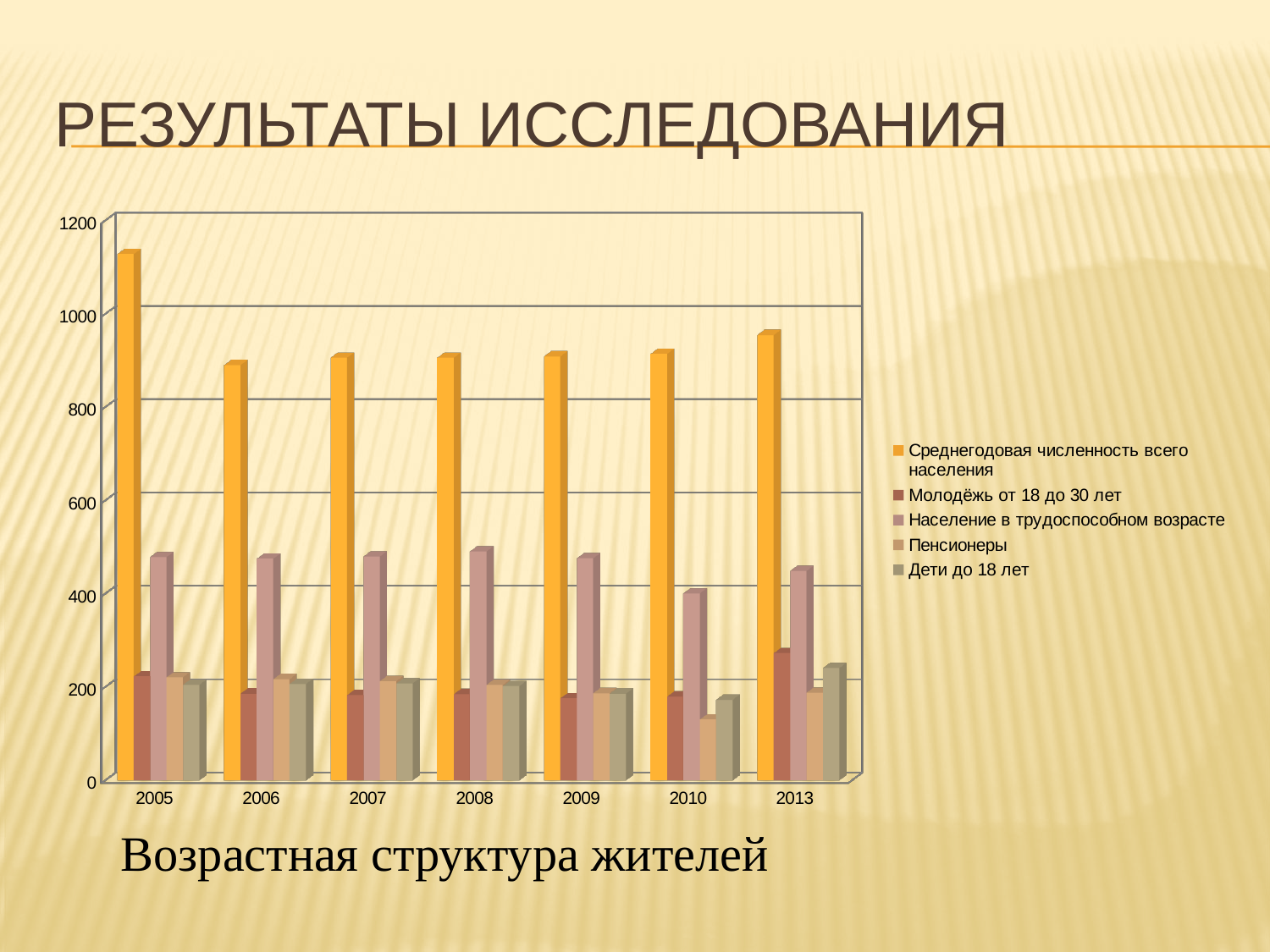

# Результаты исследования

[unsupported chart]

Возрастная структура жителей